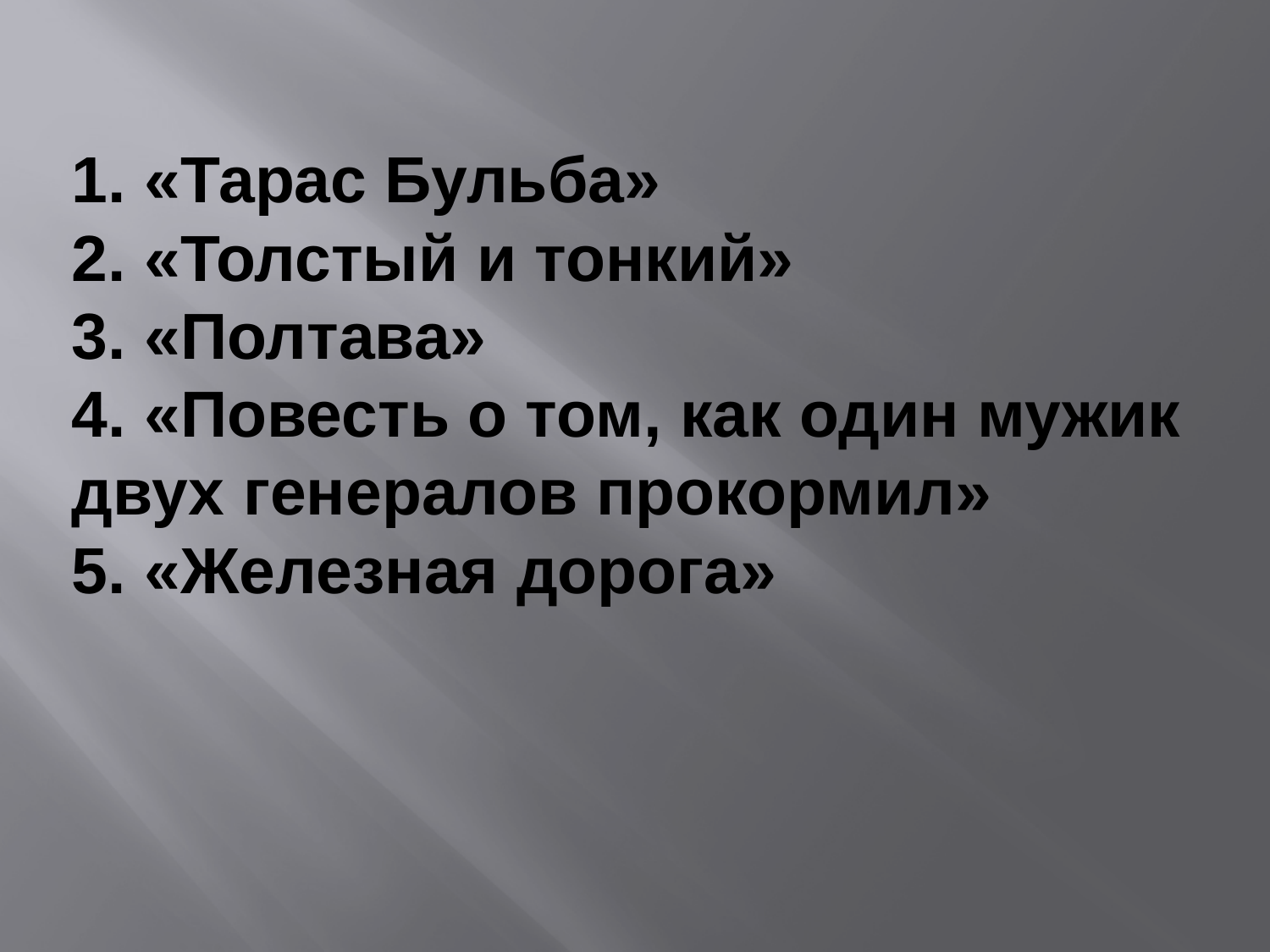

# 1. «Тарас Бульба» 2. «Толстый и тонкий» 3. «Полтава» 4. «Повесть о том, как один мужик двух генералов прокормил» 5. «Железная дорога»